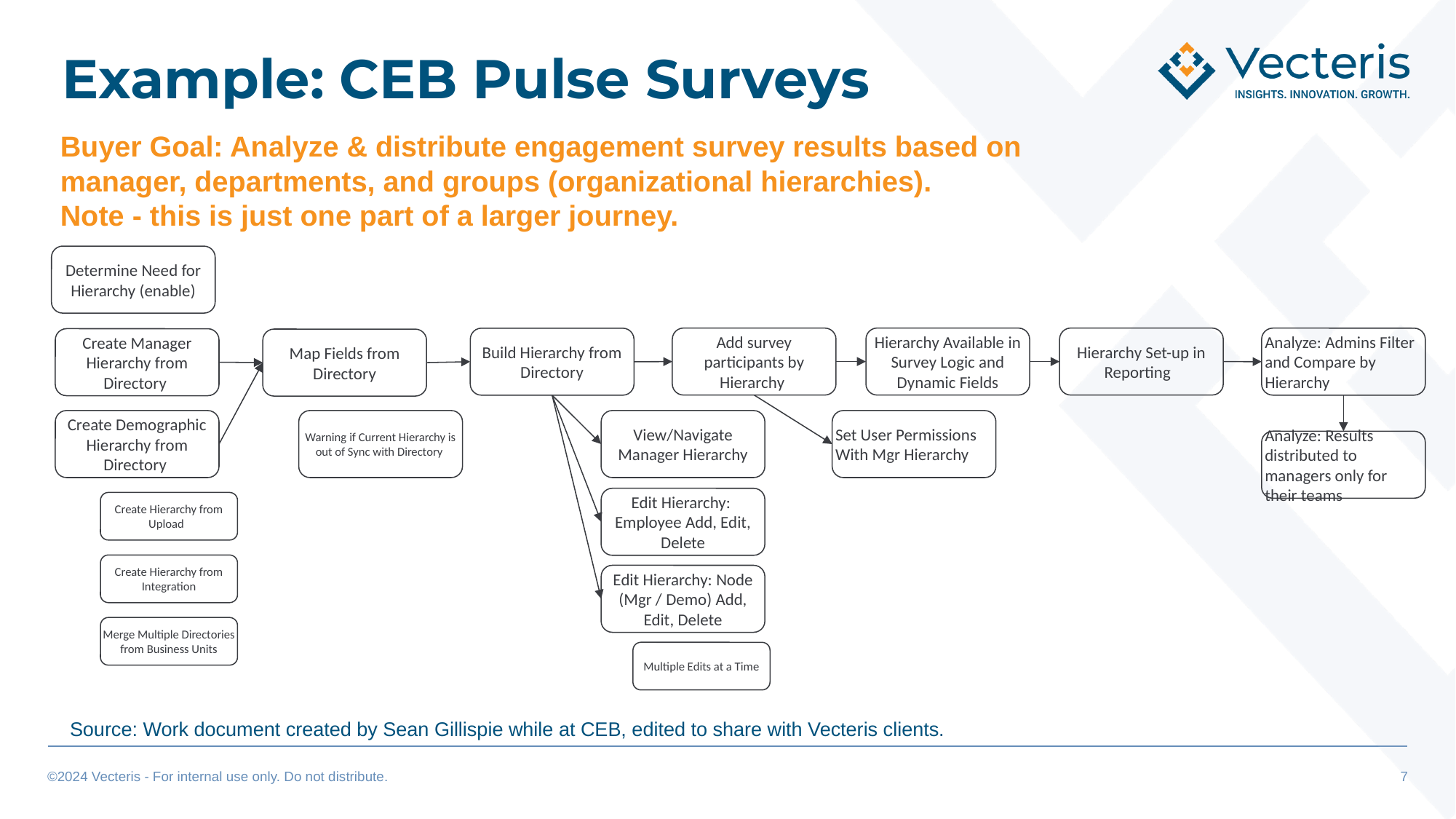

Example: CEB Pulse Surveys
Buyer Goal: Analyze & distribute engagement survey results based on manager, departments, and groups (organizational hierarchies).
Note - this is just one part of a larger journey.
Determine Need for Hierarchy (enable)
Hierarchy Set-up in Reporting
Hierarchy Available in Survey Logic and Dynamic Fields
Add survey participants by Hierarchy
Analyze: Admins Filter and Compare by Hierarchy
Build Hierarchy from Directory
Create Manager Hierarchy from Directory
Map Fields from Directory
Set User Permissions With Mgr Hierarchy
Create Demographic Hierarchy from Directory
View/Navigate Manager Hierarchy
Warning if Current Hierarchy is out of Sync with Directory
Analyze: Results distributed to managers only for their teams
Edit Hierarchy:  Employee Add, Edit, Delete
Create Hierarchy from Upload
Create Hierarchy from Integration
Edit Hierarchy: Node (Mgr / Demo) Add, Edit, Delete
Merge Multiple Directories from Business Units
Multiple Edits at a Time
Source: Work document created by Sean Gillispie while at CEB, edited to share with Vecteris clients.